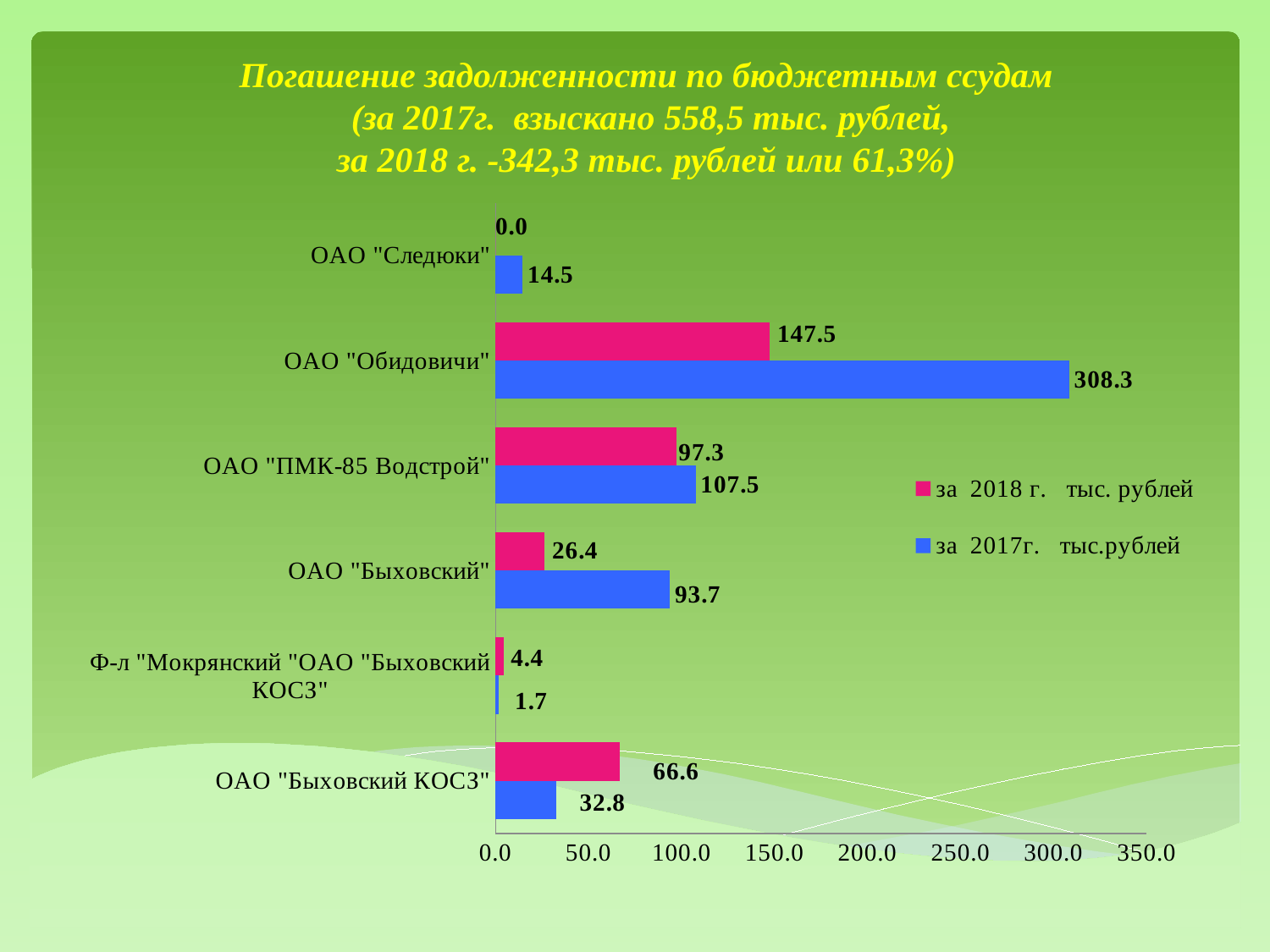

Погашение задолженности по бюджетным ссудам
  (за 2017г.  взыскано 558,5 тыс. рублей,
за 2018 г. -342,3 тыс. рублей или 61,3%)

### Chart

| Category | за  2017г.   тыс.рублей  | за  2018 г.   тыс. рублей |
|---|---|---|
| ОАО "Быховский КОСЗ" | 32.8 | 66.6 |
| Ф-л "Мокрянский "ОАО "Быховский КОСЗ" | 1.7 | 4.4 |
| ОАО "Быховский" | 93.7 | 26.4 |
| ОАО "ПМК-85 Водстрой" | 107.5 | 97.3 |
| ОАО "Обидовичи" | 308.3 | 147.5 |
| ОАО "Следюки" | 14.5 | 0.0 |